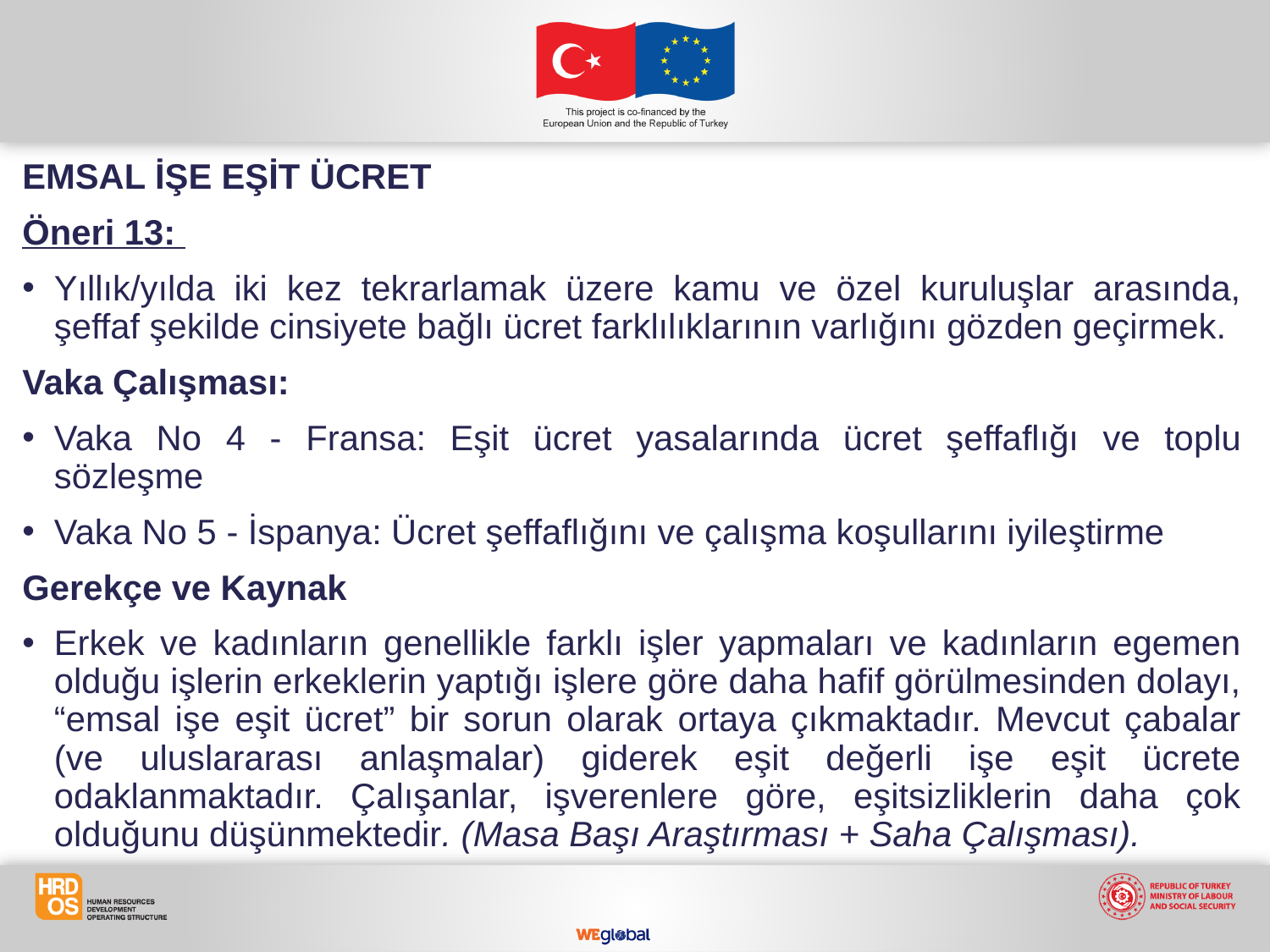

EMSAL İŞE EŞİT ÜCRET
Öneri 13:
Yıllık/yılda iki kez tekrarlamak üzere kamu ve özel kuruluşlar arasında, şeffaf şekilde cinsiyete bağlı ücret farklılıklarının varlığını gözden geçirmek.
Vaka Çalışması:
Vaka No 4 - Fransa: Eşit ücret yasalarında ücret şeffaflığı ve toplu sözleşme
Vaka No 5 - İspanya: Ücret şeffaflığını ve çalışma koşullarını iyileştirme
Gerekçe ve Kaynak
Erkek ve kadınların genellikle farklı işler yapmaları ve kadınların egemen olduğu işlerin erkeklerin yaptığı işlere göre daha hafif görülmesinden dolayı, “emsal işe eşit ücret” bir sorun olarak ortaya çıkmaktadır. Mevcut çabalar (ve uluslararası anlaşmalar) giderek eşit değerli işe eşit ücrete odaklanmaktadır. Çalışanlar, işverenlere göre, eşitsizliklerin daha çok olduğunu düşünmektedir. (Masa Başı Araştırması + Saha Çalışması).